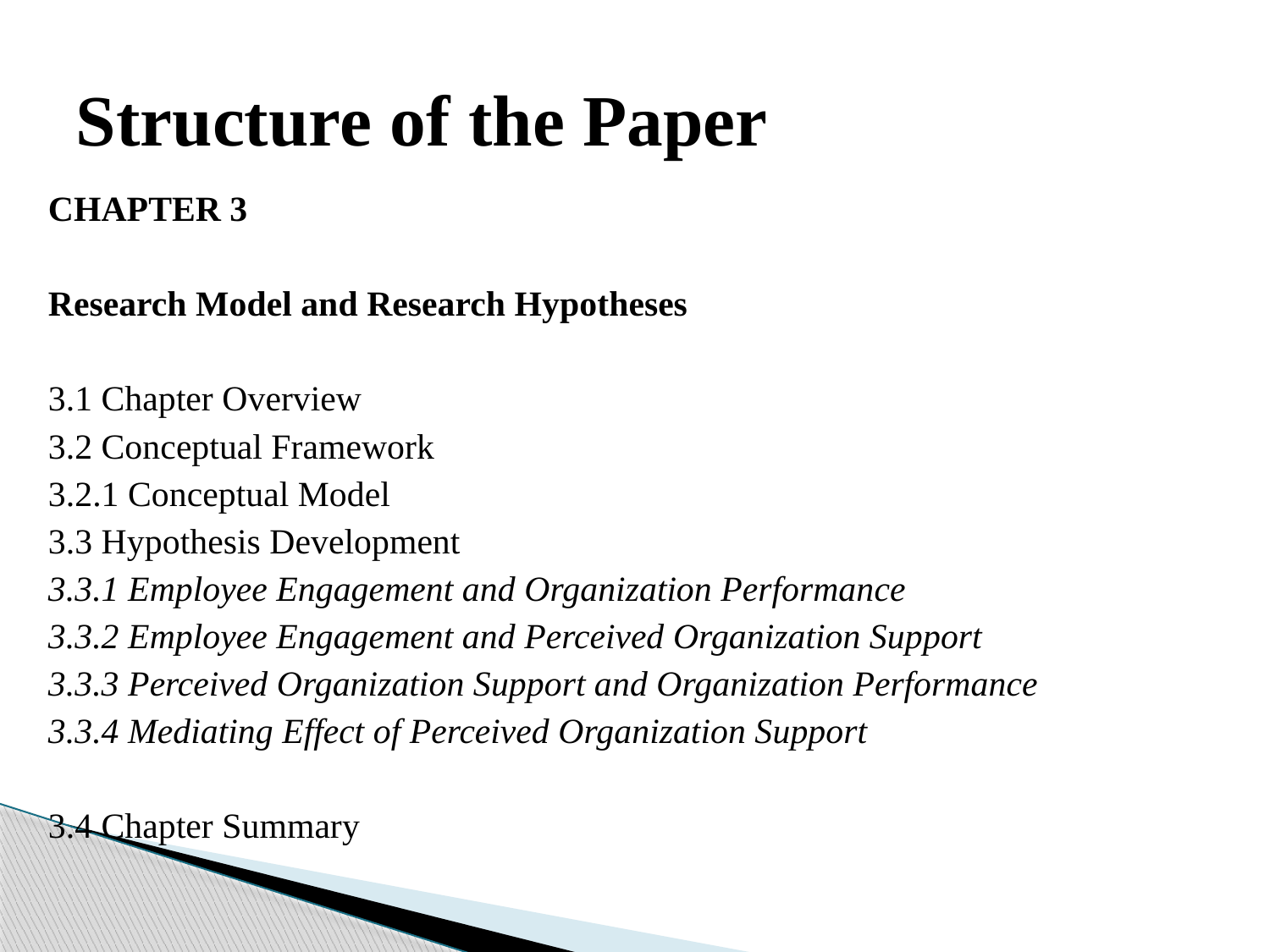

# Structure of the Paper
CHAPTER 3

Research Model and Research Hypotheses

3.1 Chapter Overview
3.2 Conceptual Framework
	3.2.1 Conceptual Model
3.3 Hypothesis Development
	3.3.1 Employee Engagement and Organization Performance
	3.3.2 Employee Engagement and Perceived Organization Support
	3.3.3 Perceived Organization Support and Organization Performance
	3.3.4 Mediating Effect of Perceived Organization Support

3.4 Chapter Summary